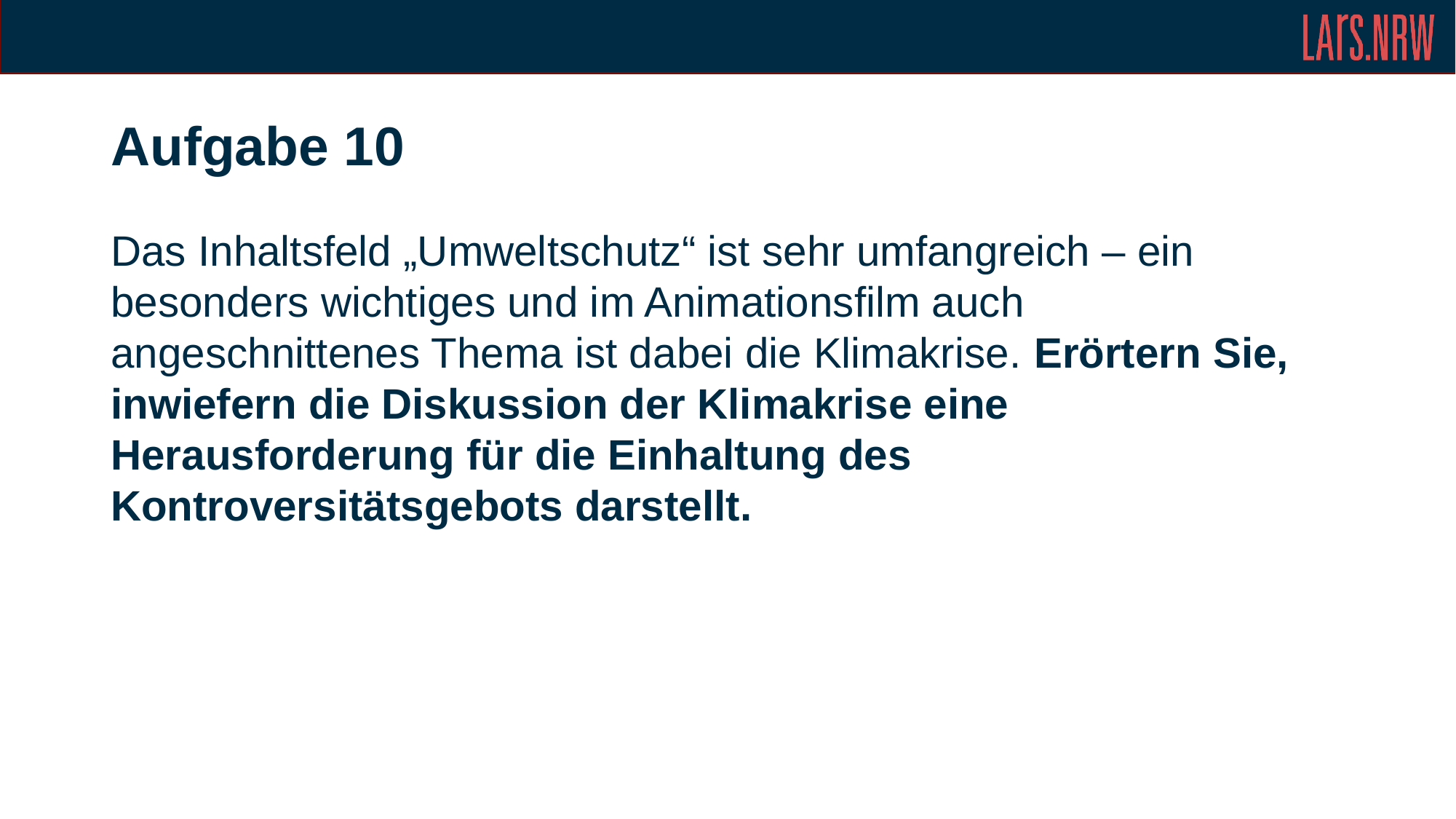

# Aufgabe 10
Das Inhaltsfeld „Umweltschutz“ ist sehr umfangreich – ein besonders wichtiges und im Animationsfilm auch angeschnittenes Thema ist dabei die Klimakrise. Erörtern Sie, inwiefern die Diskussion der Klimakrise eine Herausforderung für die Einhaltung des Kontroversitätsgebots darstellt.